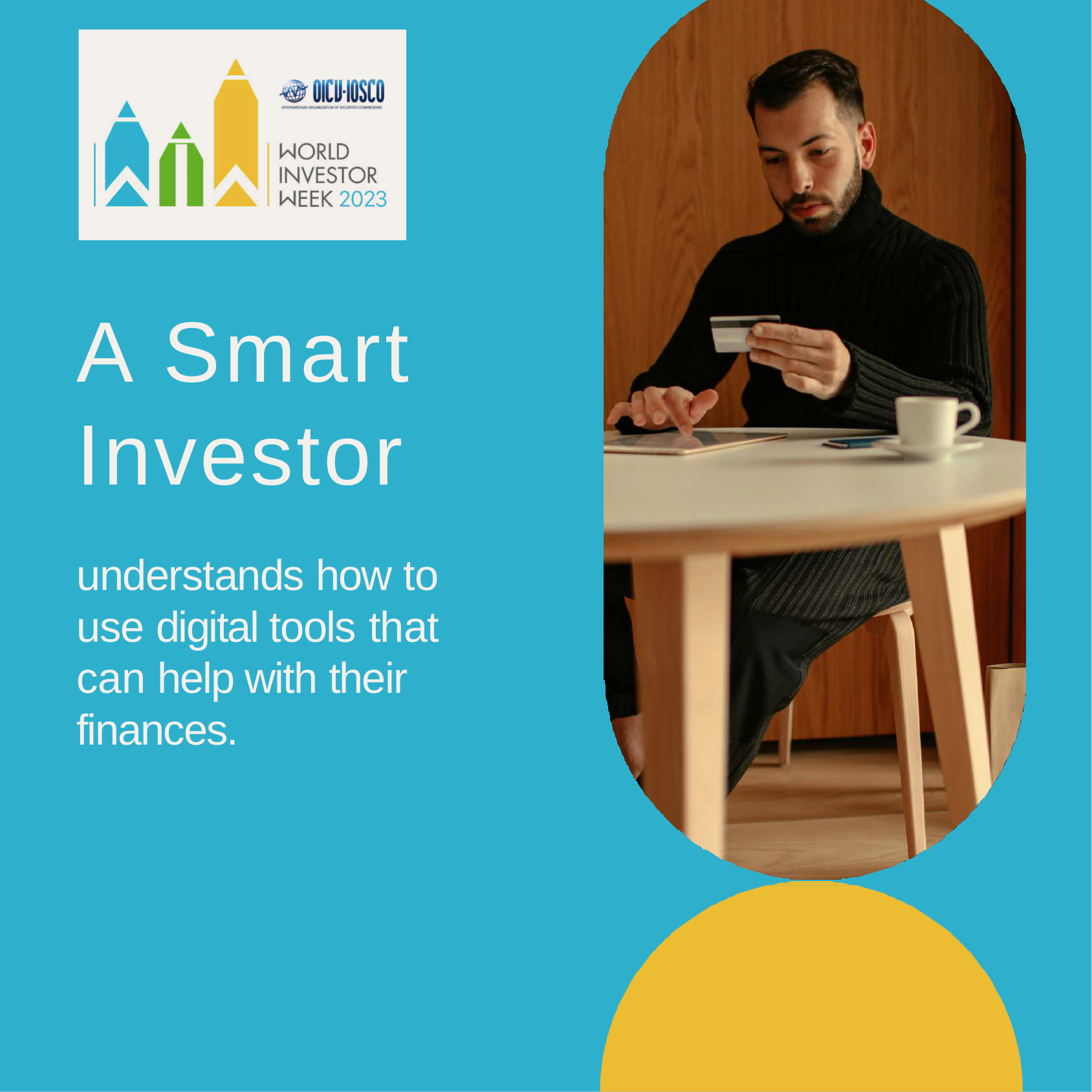

# A Smart  Investor
understands how to  use digital tools that  can help with their  finances.